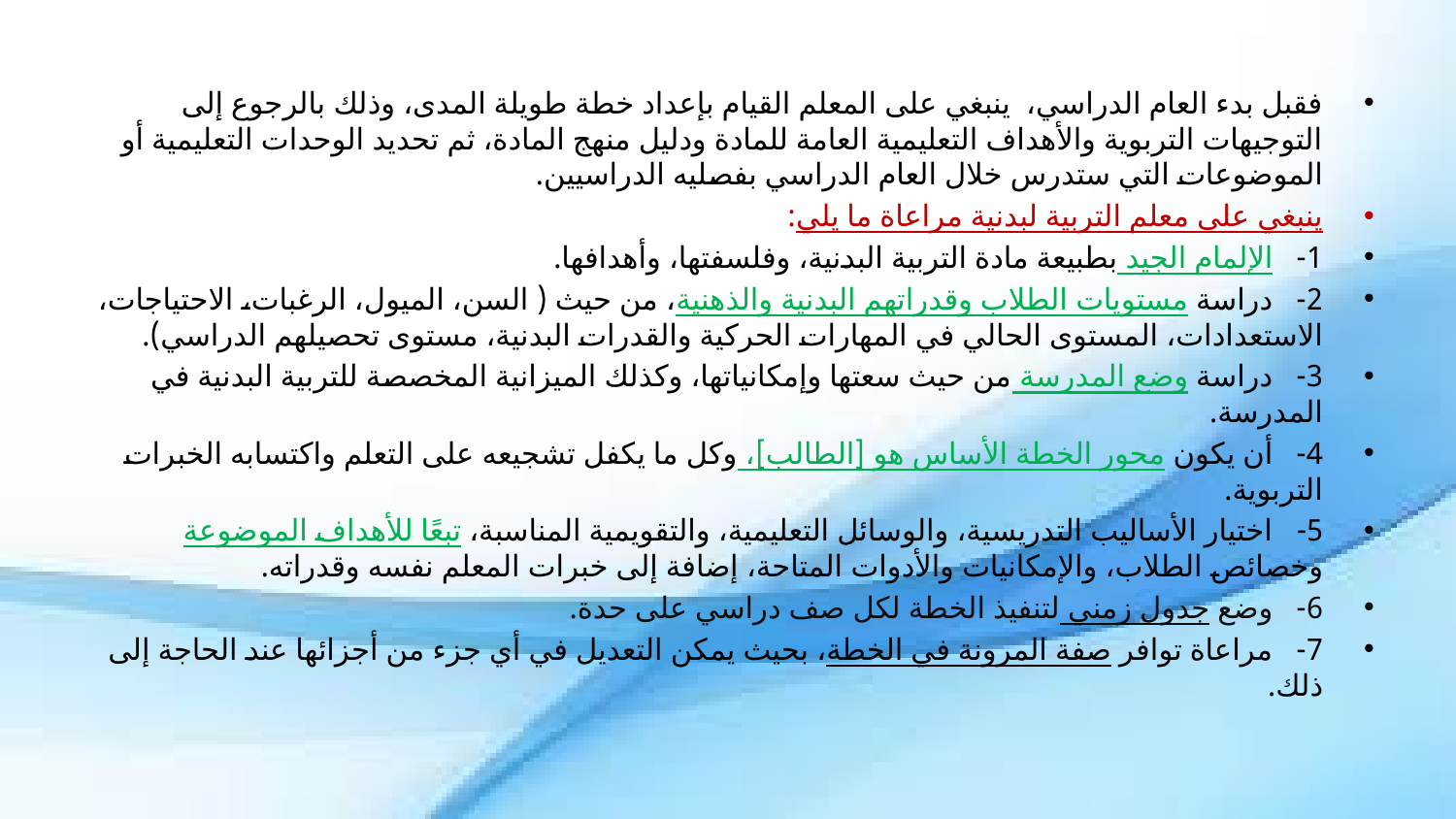

فقبل بدء العام الدراسي،  ينبغي على المعلم القيام بإعداد خطة طويلة المدى، وذلك بالرجوع إلى التوجيهات التربوية والأهداف التعليمية العامة للمادة ودليل منهج المادة، ثم تحديد الوحدات التعليمية أو الموضوعات التي ستدرس خلال العام الدراسي بفصليه الدراسيين.
ينبغي على معلم التربية لبدنية مراعاة ما يلي:
1-   الإلمام الجيد بطبيعة مادة التربية البدنية، وفلسفتها، وأهدافها.
2-   دراسة مستويات الطلاب وقدراتهم البدنية والذهنية، من حيث ( السن، الميول، الرغبات، الاحتياجات، الاستعدادات، المستوى الحالي في المهارات الحركية والقدرات البدنية، مستوى تحصيلهم الدراسي).
3-   دراسة وضع المدرسة من حيث سعتها وإمكانياتها، وكذلك الميزانية المخصصة للتربية البدنية في المدرسة.
4-   أن يكون محور الخطة الأساس هو [الطالب]، وكل ما يكفل تشجيعه على التعلم واكتسابه الخبرات التربوية.
5-   اختيار الأساليب التدريسية، والوسائل التعليمية، والتقويمية المناسبة، تبعًا للأهداف الموضوعة وخصائص الطلاب، والإمكانيات والأدوات المتاحة، إضافة إلى خبرات المعلم نفسه وقدراته.
6-   وضع جدول زمني لتنفيذ الخطة لكل صف دراسي على حدة.
7-   مراعاة توافر صفة المرونة في الخطة، بحيث يمكن التعديل في أي جزء من أجزائها عند الحاجة إلى ذلك.